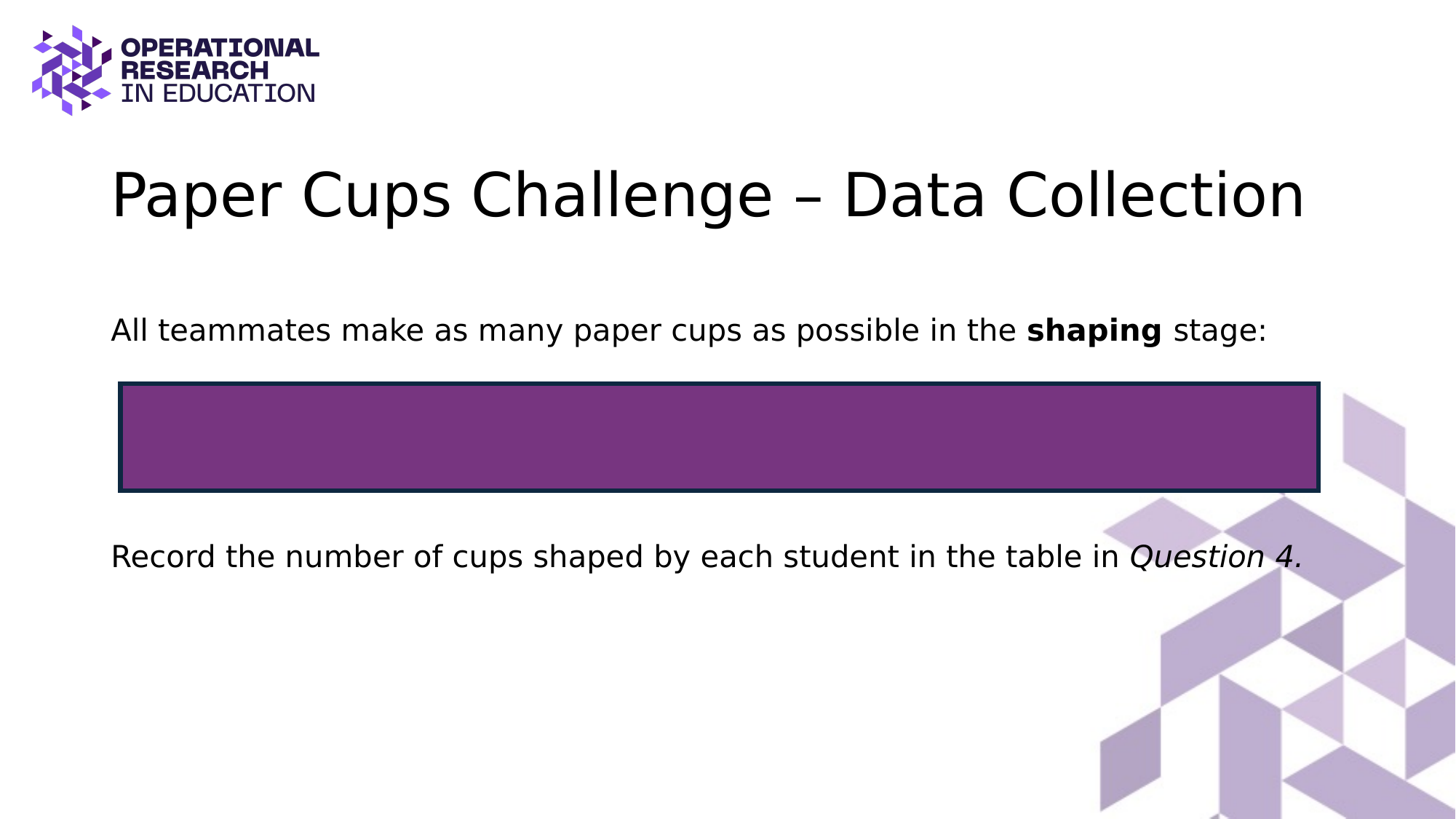

# Paper Cups Challenge – Data Collection
All teammates make as many paper cups as possible in the shaping stage:

Record the number of cups shaped by each student in the table in Question 4.